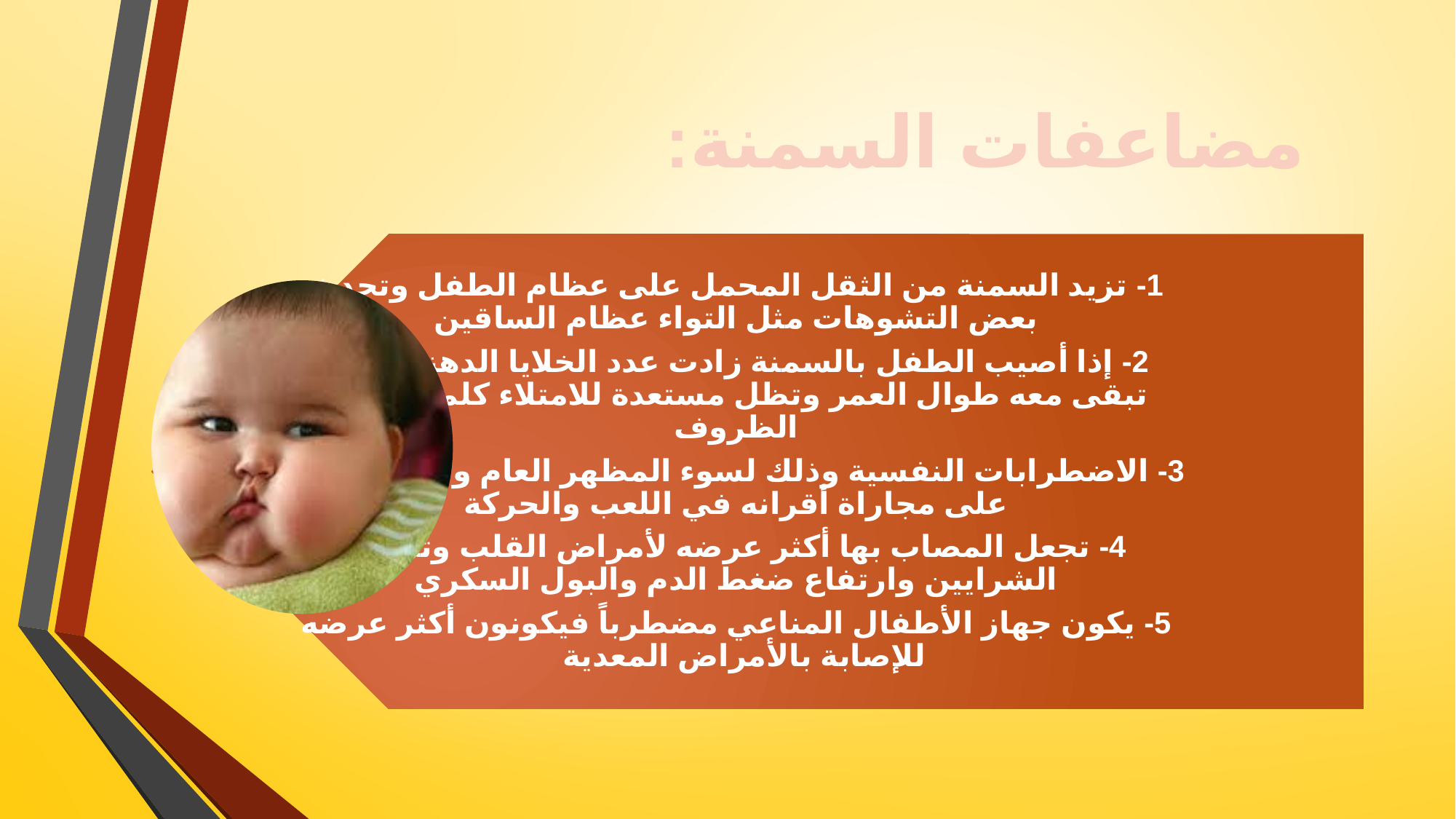

مضاعفات السمنة:
1- تزيد السمنة من الثقل المحمل على عظام الطفل وتحدث بعض التشوهات مثل التواء عظام الساقين
2- إذا أصيب الطفل بالسمنة زادت عدد الخلايا الدهنية التي تبقى معه طوال العمر وتظل مستعدة للامتلاء كلما سنحت الظروف
3- الاضطرابات النفسية وذلك لسوء المظهر العام وعدم القدرة على مجاراة أقرانه في اللعب والحركة
4- تجعل المصاب بها أكثر عرضه لأمراض القلب وتصلب الشرايين وارتفاع ضغط الدم والبول السكري
5- يكون جهاز الأطفال المناعي مضطرباً فيكونون أكثر عرضه للإصابة بالأمراض المعدية